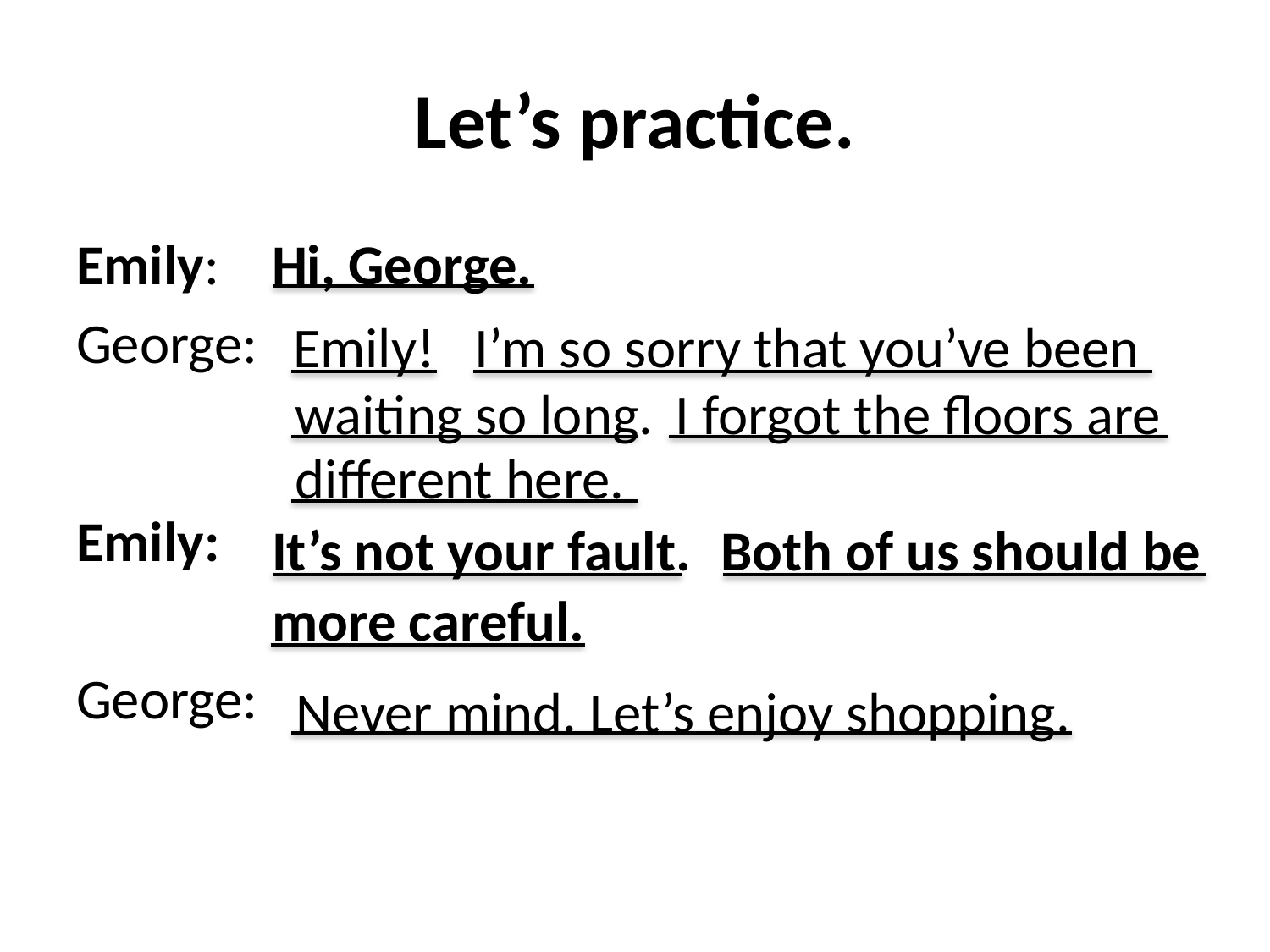

# Let’s practice.
Emily:
George:

Emily:

George:
  Hi, George.
  Emily!
  I’m so sorry that you’ve been
  waiting so long.
  I forgot the floors are
  different here.
  It’s not your fault.
  Both of us should be
  more careful.
  Never mind. Let’s enjoy shopping.